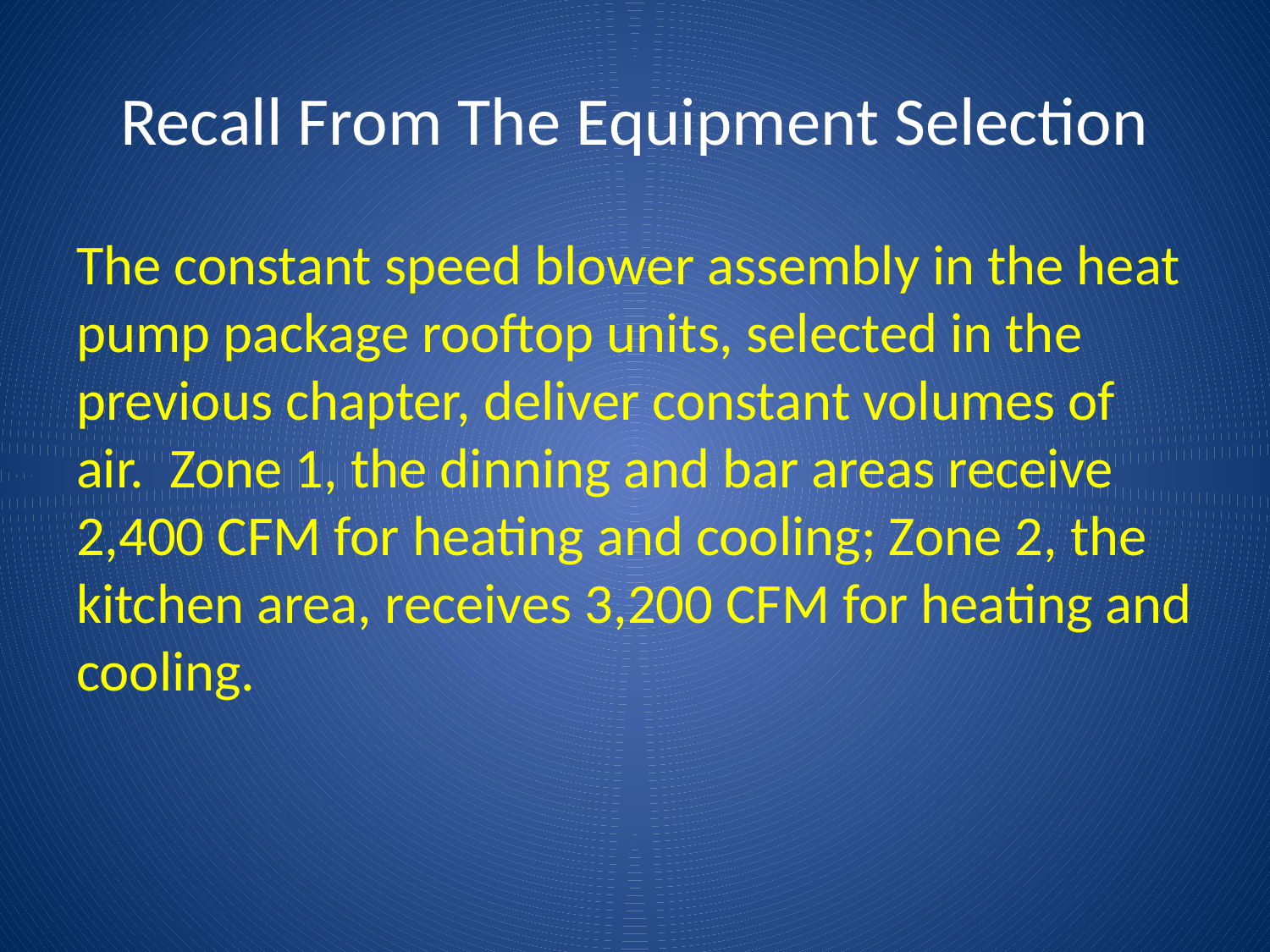

# Recall From The Equipment Selection
The constant speed blower assembly in the heat pump package rooftop units, selected in the previous chapter, deliver constant volumes of air.  Zone 1, the dinning and bar areas receive 2,400 CFM for heating and cooling; Zone 2, the kitchen area, receives 3,200 CFM for heating and cooling.